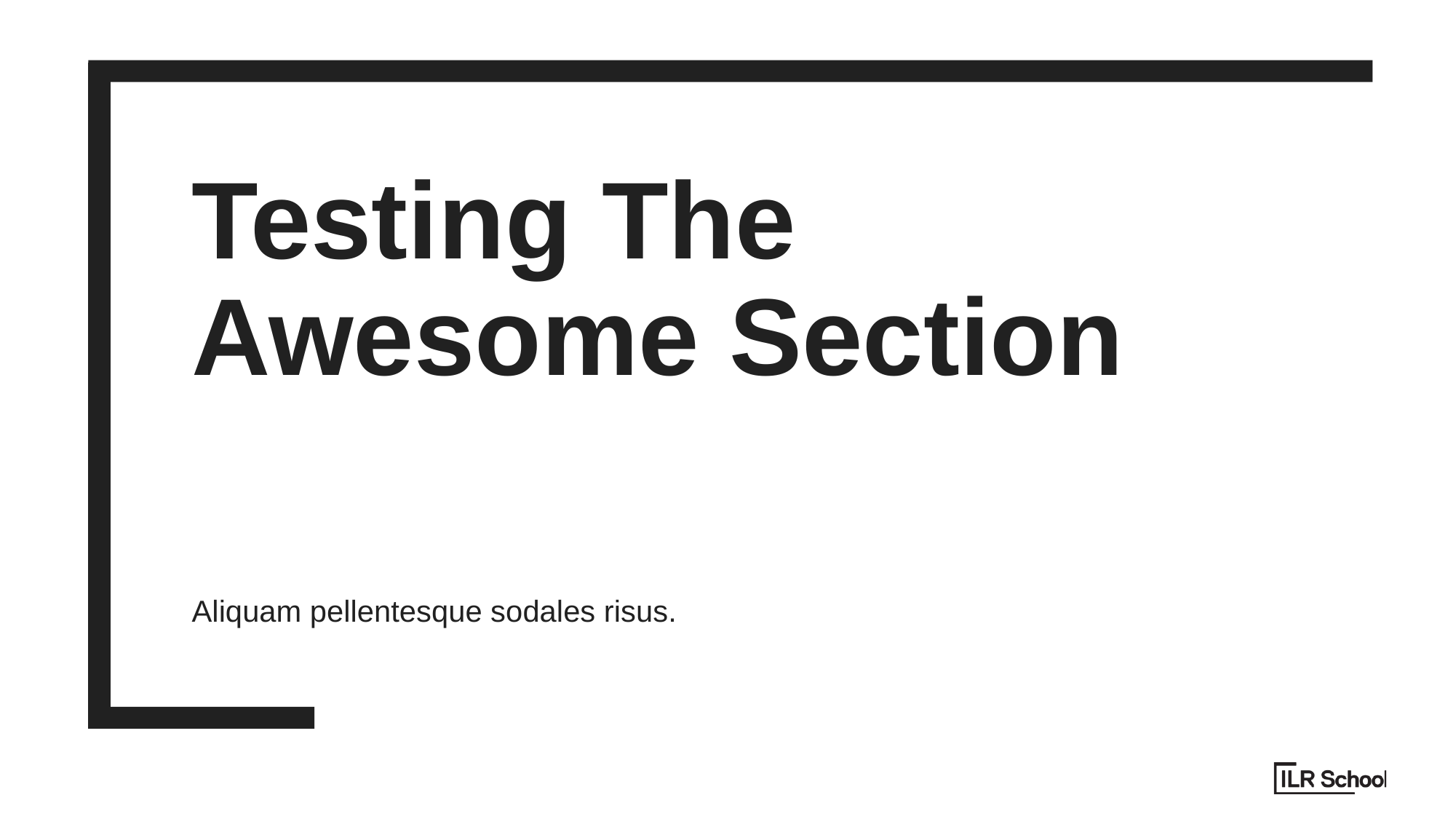

# Testing The Awesome Section
Aliquam pellentesque sodales risus.